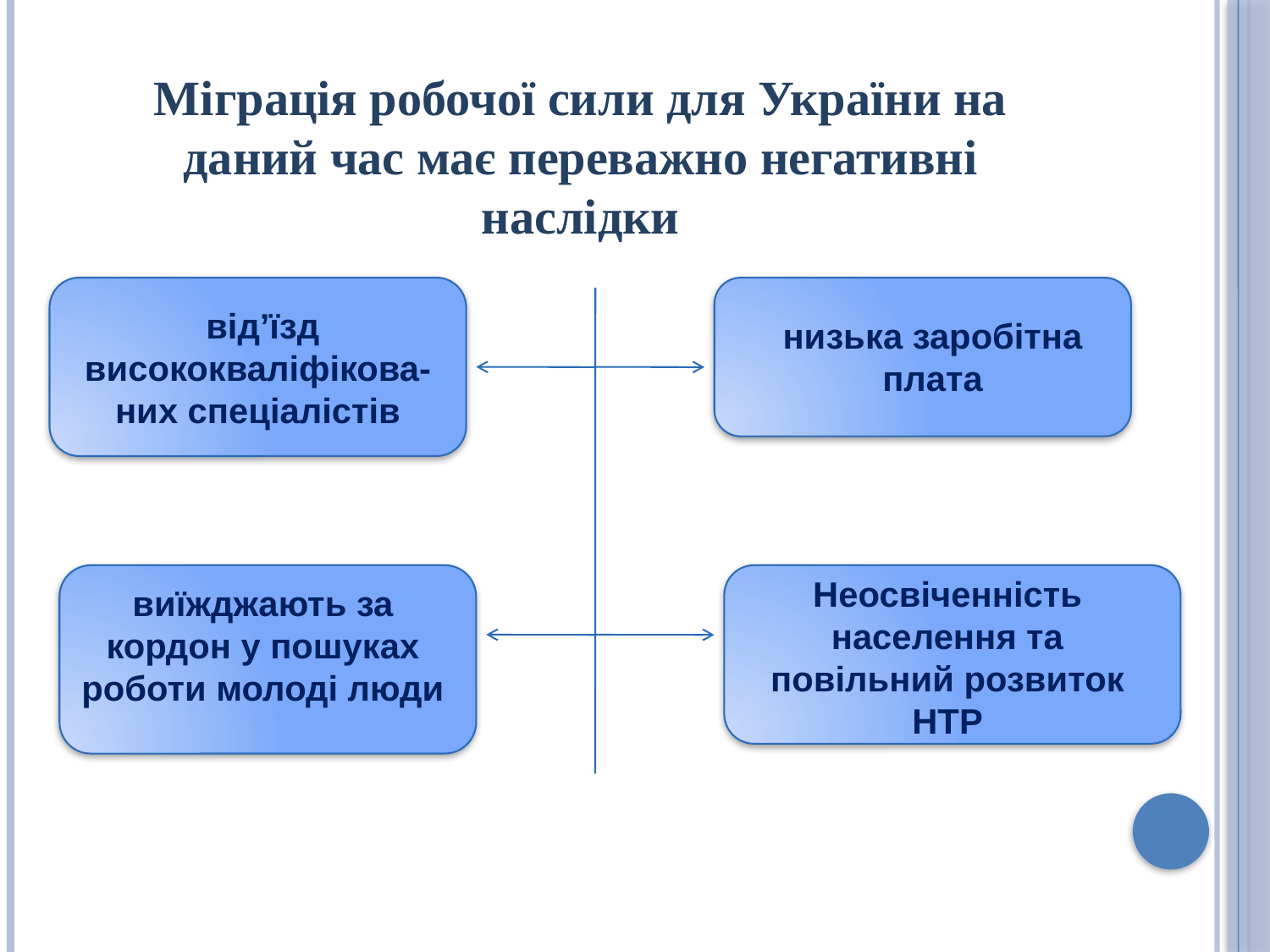

Міграція робочої сили для України на даний час має переважно негативні наслідки

 від’їзд висококваліфікова-них спеціалістів
низька заробітна плата

Неосвіченність населення та повільний розвиток НТР
виїжджають за кордон у пошуках роботи молоді люди